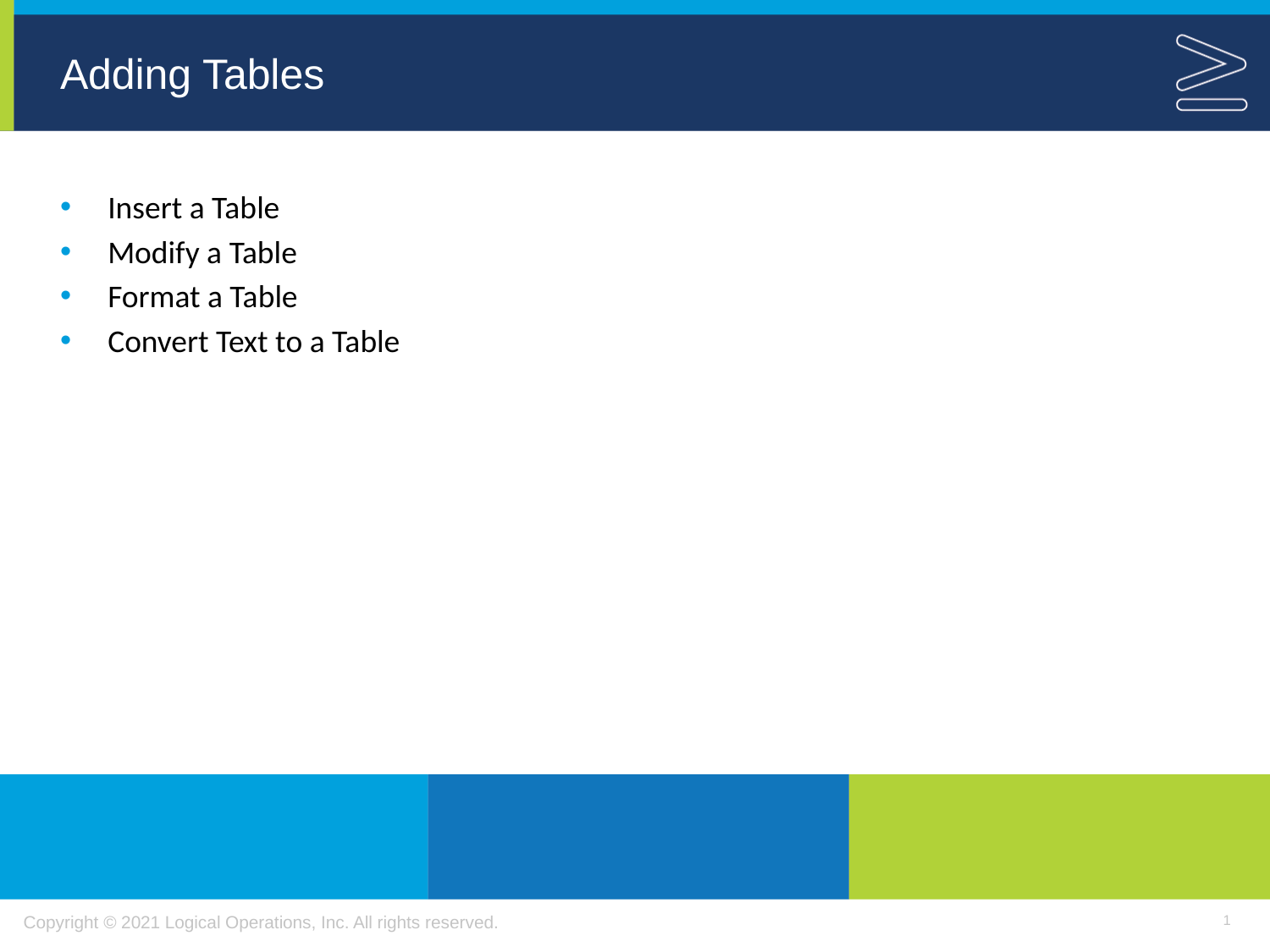

# Adding Tables
Insert a Table
Modify a Table
Format a Table
Convert Text to a Table

1